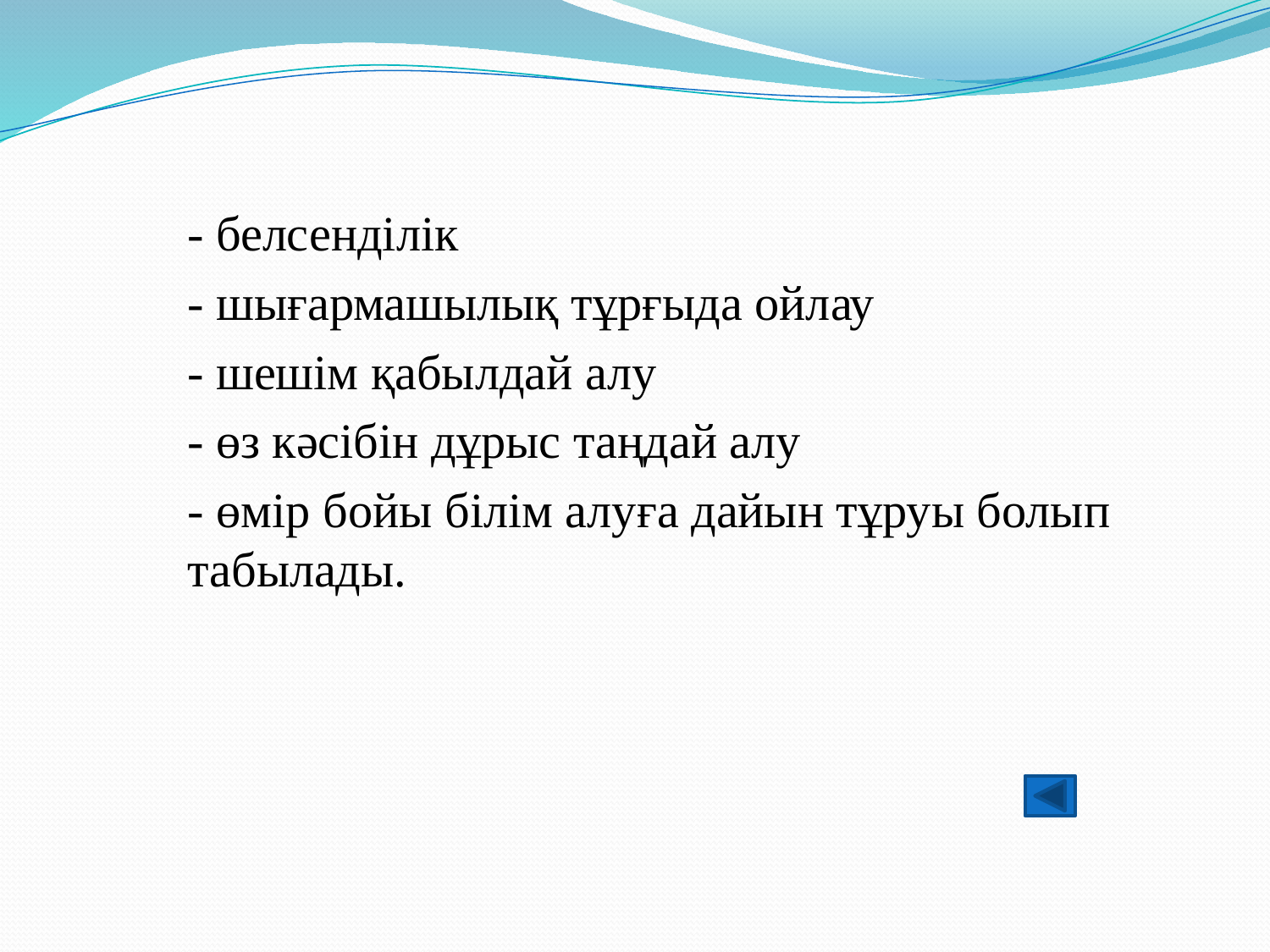

- белсенділік
- шығармашылық тұрғыда ойлау
- шешім қабылдай алу
- өз кәсібін дұрыс таңдай алу
- өмір бойы білім алуға дайын тұруы болып табылады.